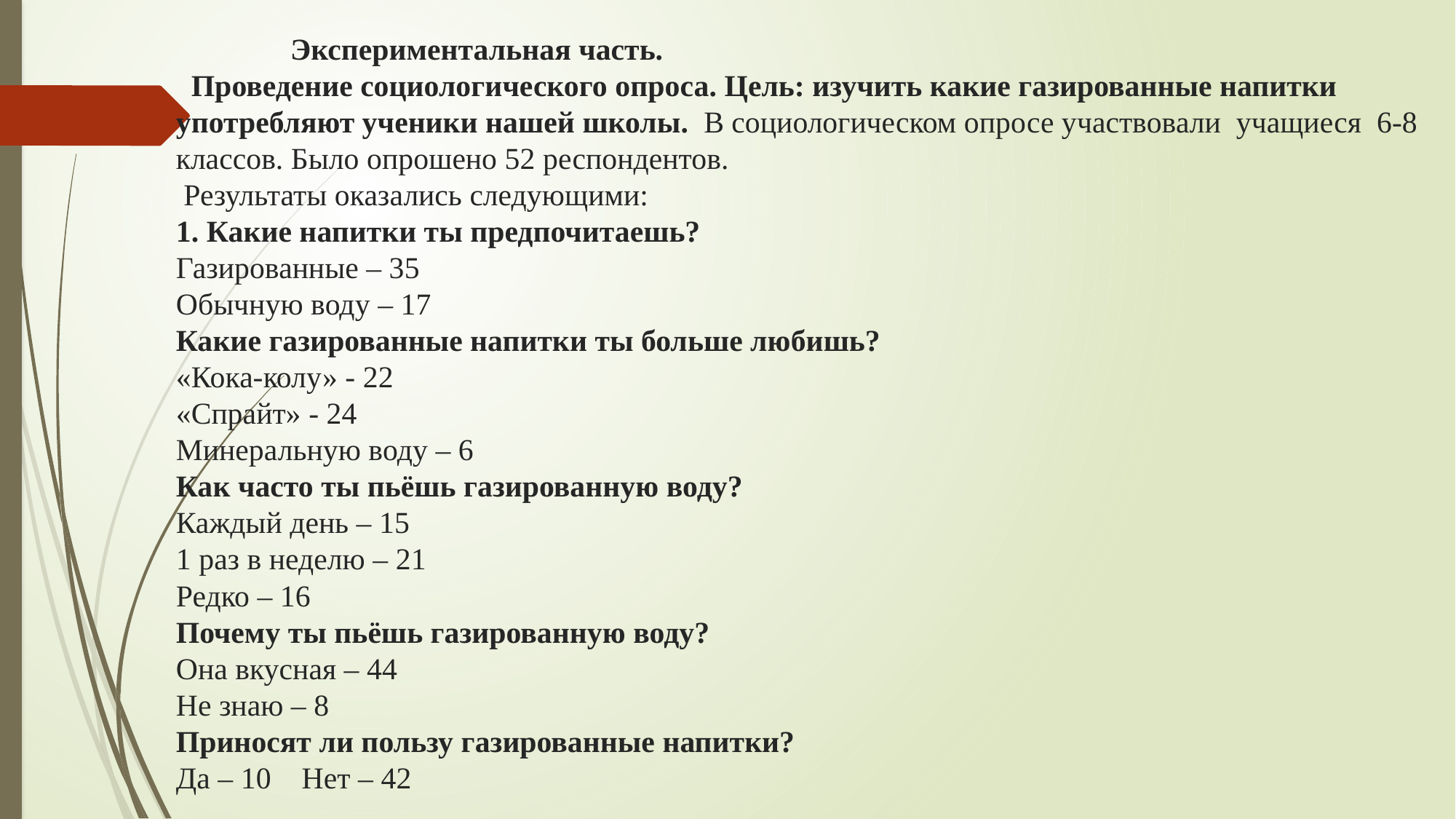

# Экспериментальная часть. Проведение социологического опроса. Цель: изучить какие газированные напитки употребляют ученики нашей школы.  В социологическом опросе участвовали  учащиеся  6-8 классов. Было опрошено 52 респондентов. Результаты оказались следующими: 1. Какие напитки ты предпочитаешь? Газированные – 35 Обычную воду – 17 Какие газированные напитки ты больше любишь? «Кока-колу» - 22 «Спрайт» - 24 Минеральную воду – 6 Как часто ты пьёшь газированную воду? Каждый день – 15 1 раз в неделю – 21 Редко – 16 Почему ты пьёшь газированную воду? Она вкусная – 44 Не знаю – 8 Приносят ли пользу газированные напитки? Да – 10    Нет – 42